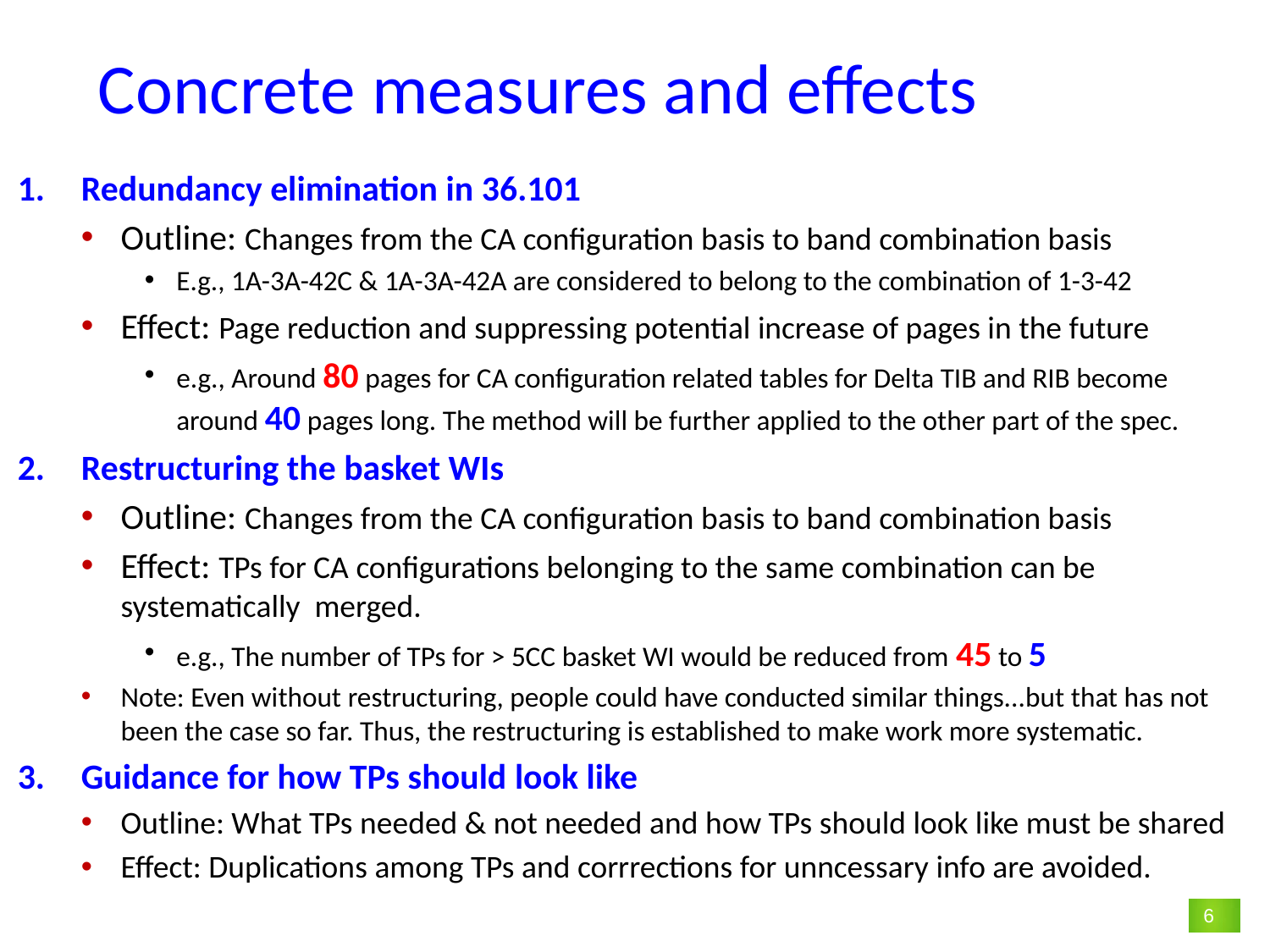

# Concrete measures and effects
Redundancy elimination in 36.101
Outline: Changes from the CA configuration basis to band combination basis
E.g., 1A-3A-42C & 1A-3A-42A are considered to belong to the combination of 1-3-42
Effect: Page reduction and suppressing potential increase of pages in the future
e.g., Around 80 pages for CA configuration related tables for Delta TIB and RIB become around 40 pages long. The method will be further applied to the other part of the spec.
Restructuring the basket WIs
Outline: Changes from the CA configuration basis to band combination basis
Effect: TPs for CA configurations belonging to the same combination can be systematically  merged.
e.g., The number of TPs for > 5CC basket WI would be reduced from 45 to 5
Note: Even without restructuring, people could have conducted similar things...but that has not been the case so far. Thus, the restructuring is established to make work more systematic.
Guidance for how TPs should look like
Outline: What TPs needed & not needed and how TPs should look like must be shared
Effect: Duplications among TPs and corrrections for unncessary info are avoided.